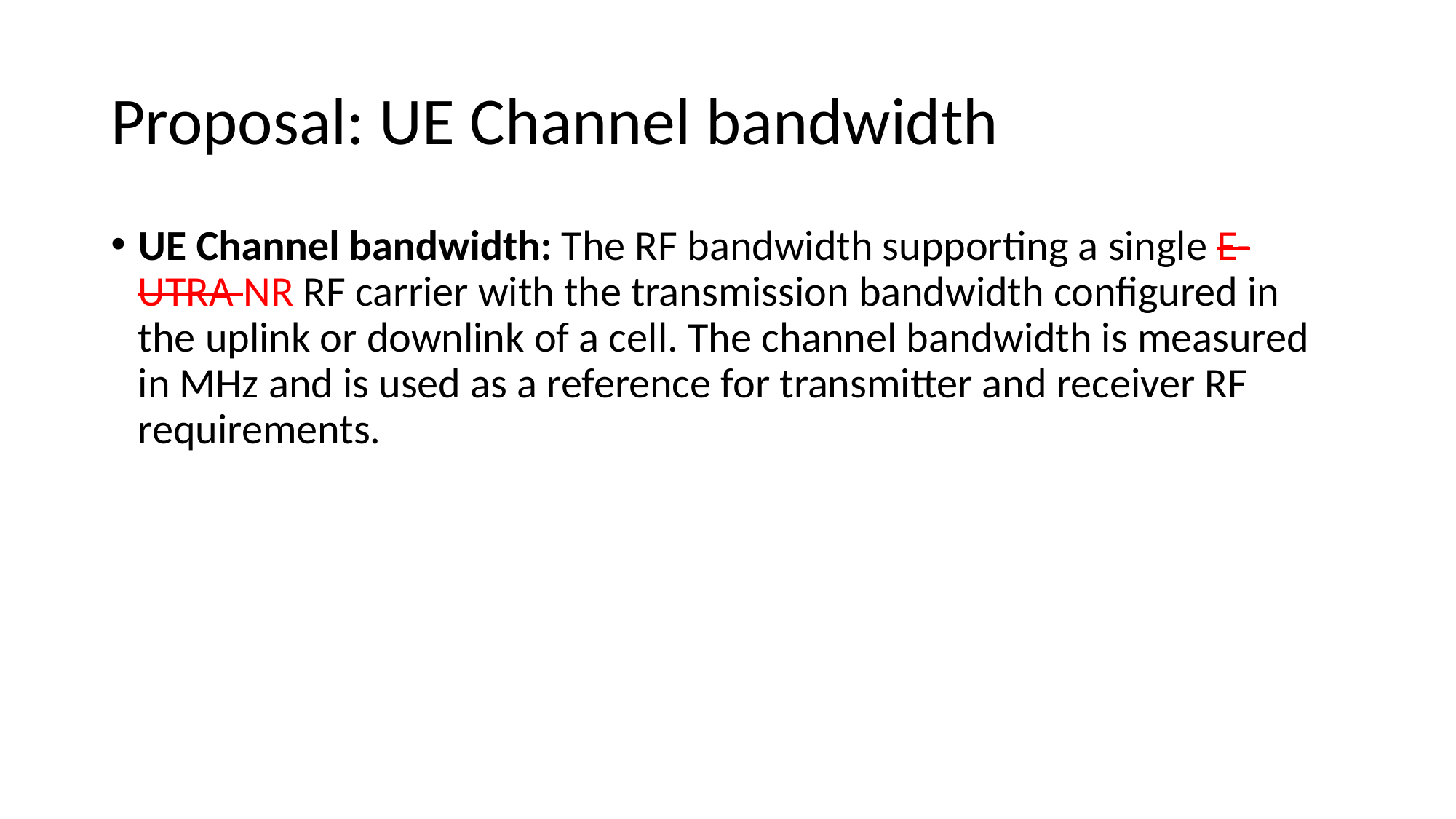

# Proposal: UE Channel bandwidth
UE Channel bandwidth: The RF bandwidth supporting a single E-UTRA NR RF carrier with the transmission bandwidth configured in the uplink or downlink of a cell. The channel bandwidth is measured in MHz and is used as a reference for transmitter and receiver RF requirements.